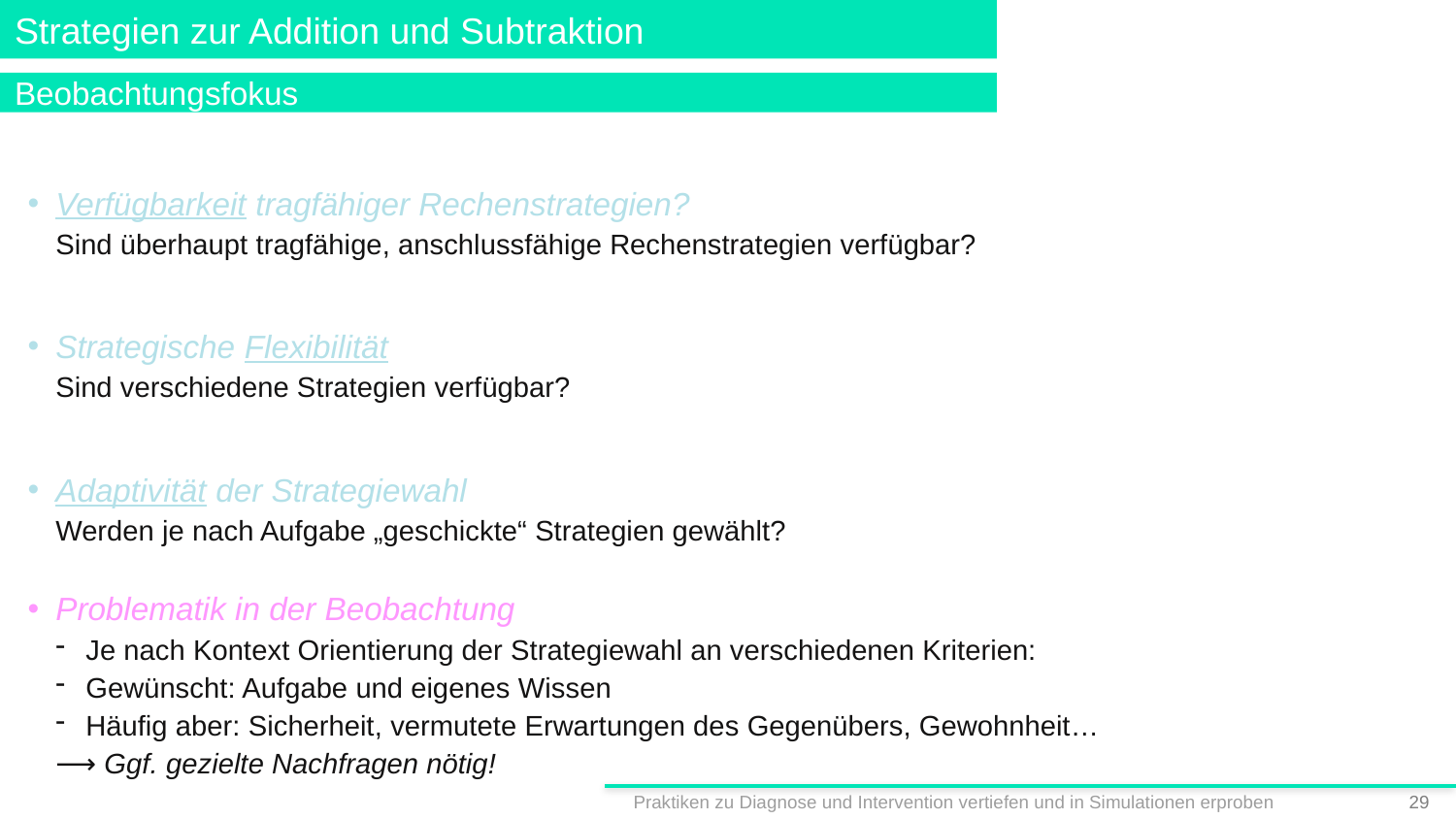

# Strategien zur Addition und Subtraktion

Beobachtungsfokus

Verfügbarkeit tragfähiger Rechenstrategien?
Sind überhaupt tragfähige, anschlussfähige Rechenstrategien verfügbar?

Strategische Flexibilität
Sind verschiedene Strategien verfügbar?

Adaptivität der Strategiewahl
Werden je nach Aufgabe „geschickte“ Strategien gewählt?

Problematik in der Beobachtung
Je nach Kontext Orientierung der Strategiewahl an verschiedenen Kriterien:
Gewünscht: Aufgabe und eigenes Wissen
Häufig aber: Sicherheit, vermutete Erwartungen des Gegenübers, Gewohnheit…
⟶ Ggf. gezielte Nachfragen nötig!
Praktiken zu Diagnose und Intervention vertiefen und in Simulationen erproben
29